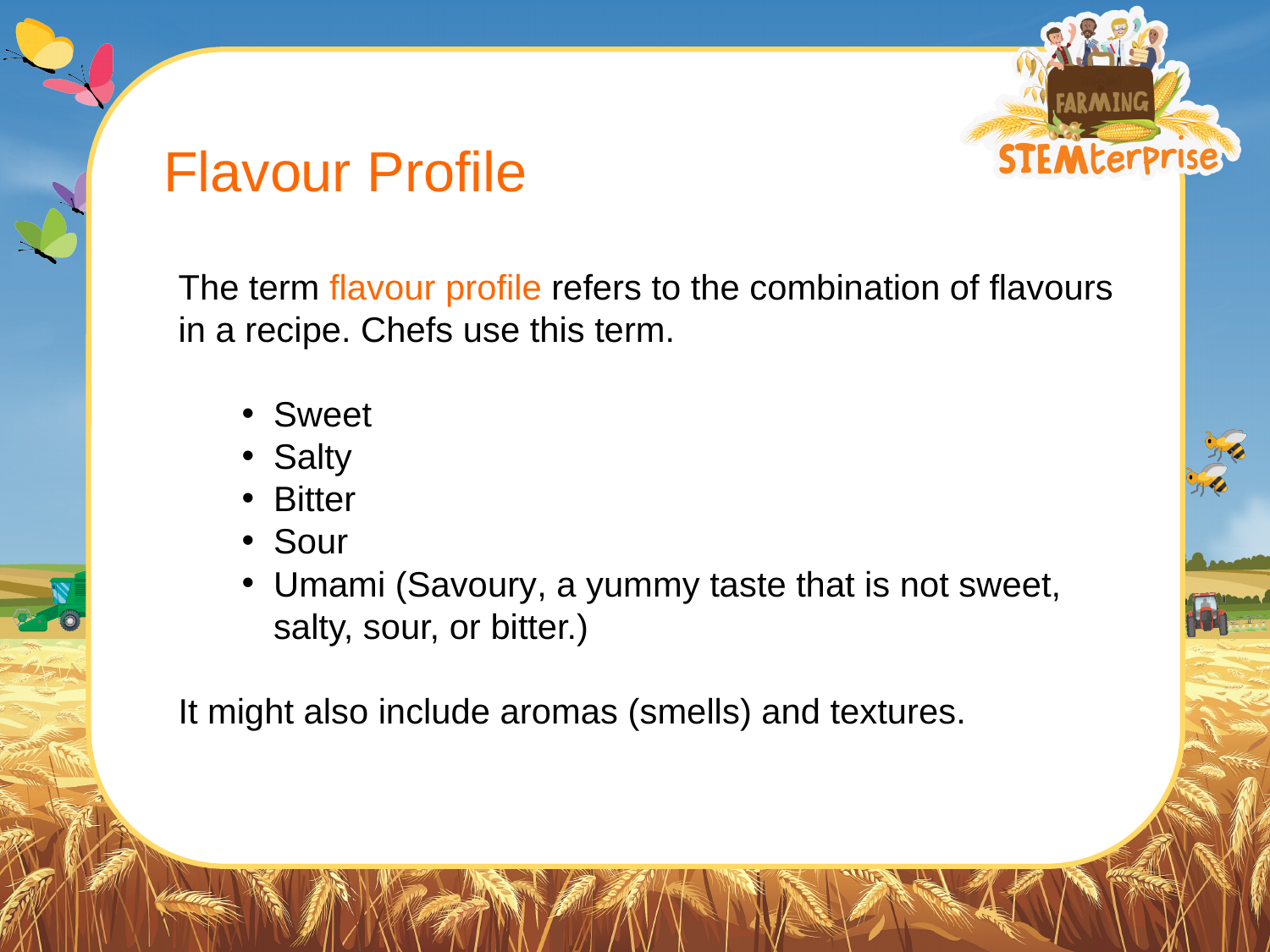

# Flavour Profile
The term flavour profile refers to the combination of flavours in a recipe. Chefs use this term.

Sweet
Salty
Bitter
Sour
Umami (Savoury, a yummy taste that is not sweet, salty, sour, or bitter.)

It might also include aromas (smells) and textures.